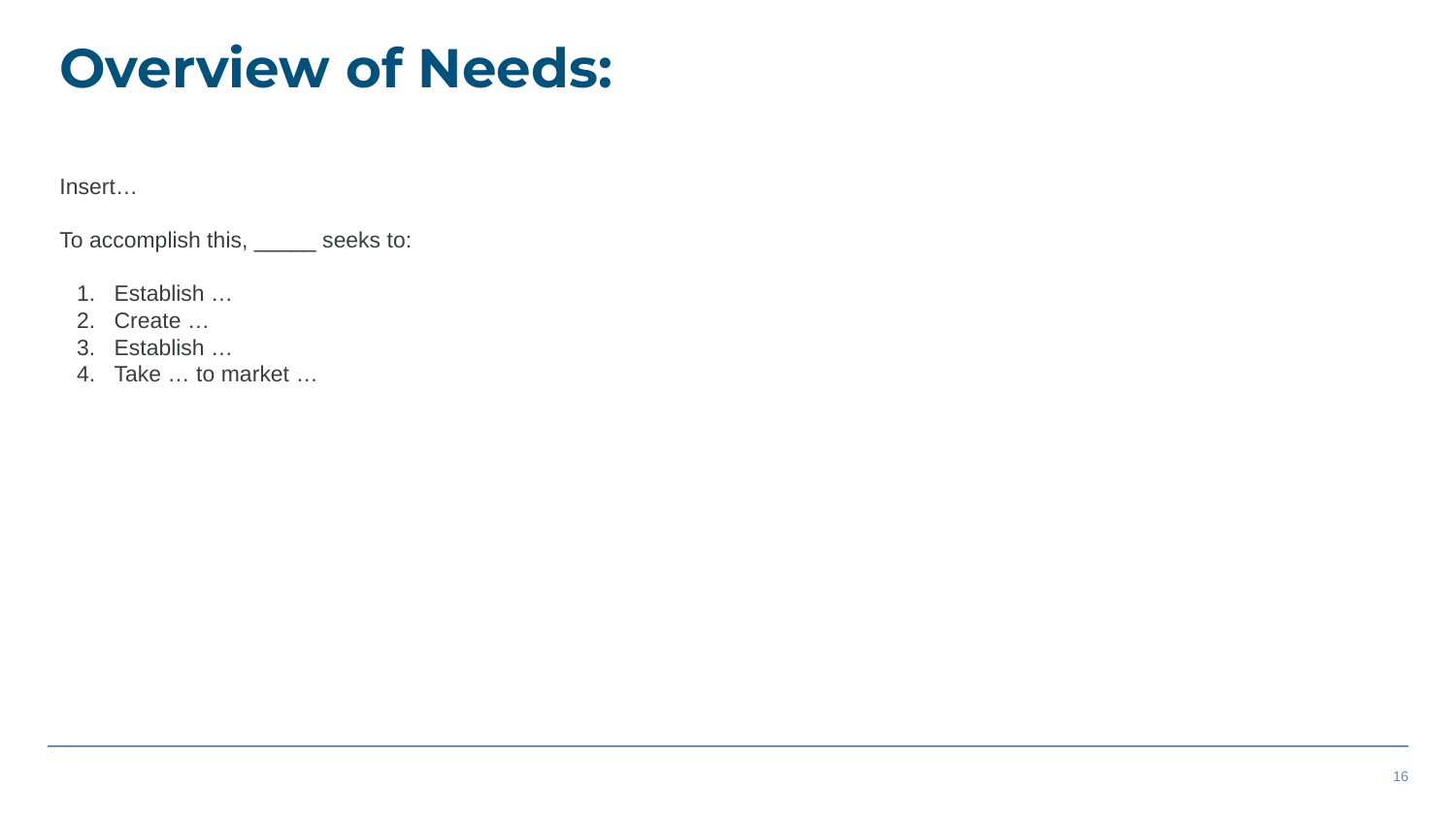

# Overview of Needs:
Insert…

To accomplish this, _____ seeks to:

Establish …
Create …
Establish …
Take … to market …